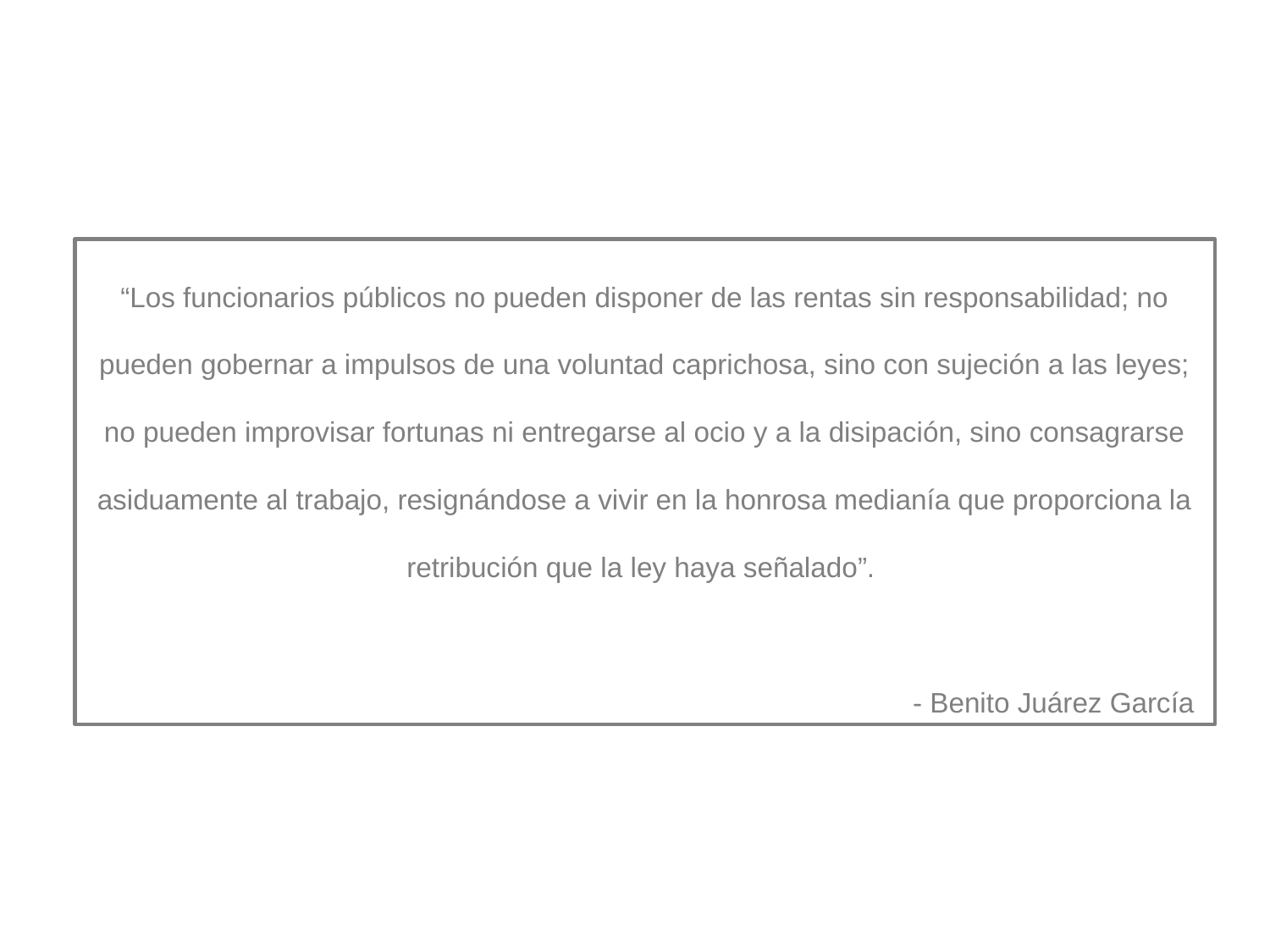

“Los funcionarios públicos no pueden disponer de las rentas sin responsabilidad; no pueden gobernar a impulsos de una voluntad caprichosa, sino con sujeción a las leyes; no pueden improvisar fortunas ni entregarse al ocio y a la disipación, sino consagrarse asiduamente al trabajo, resignándose a vivir en la honrosa medianía que proporciona la retribución que la ley haya señalado”.

- Benito Juárez García